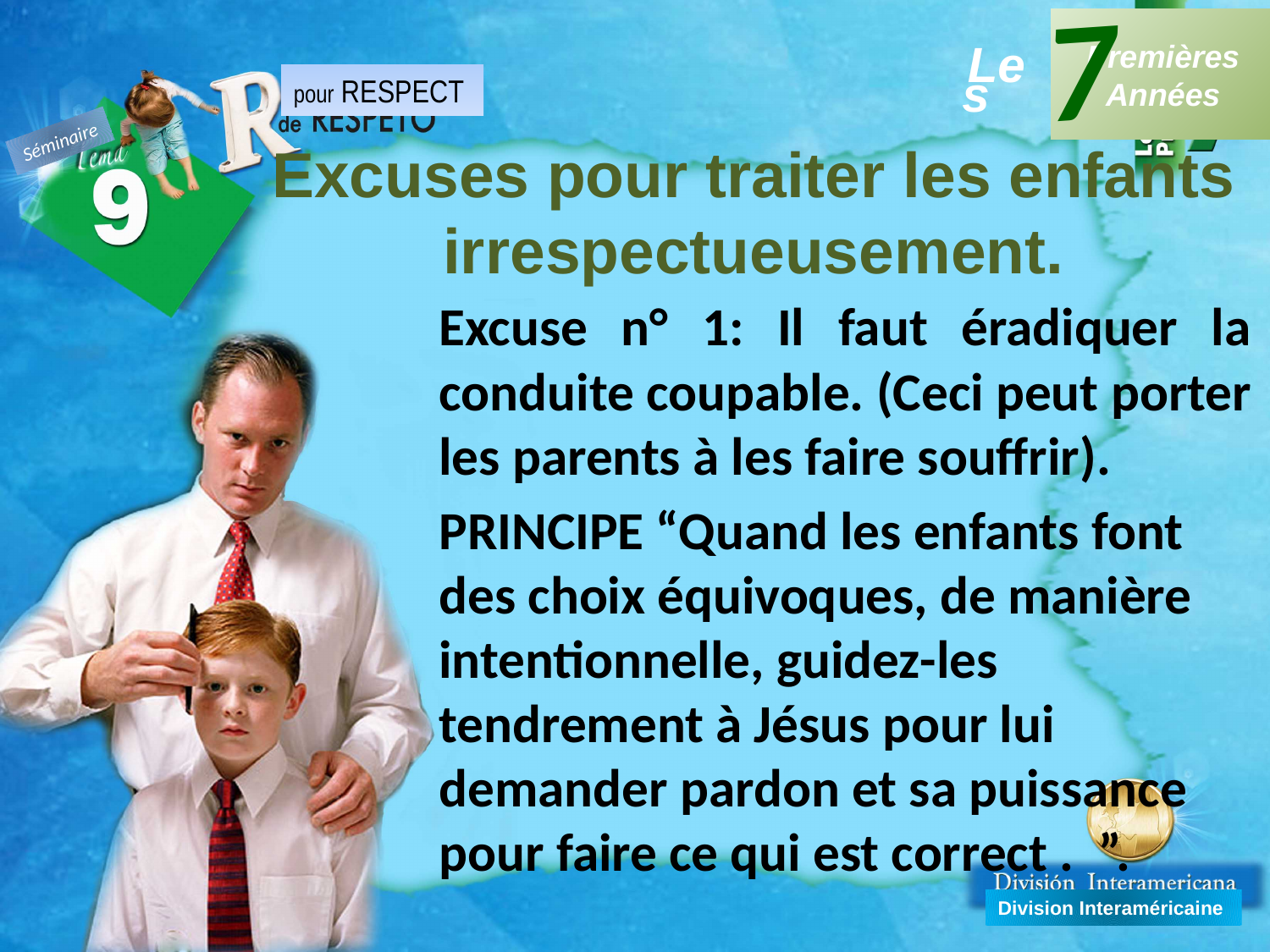

# Excuses pour traiter les enfants irrespectueusement.
	Excuse n° 1: Il faut éradiquer la conduite coupable. (Ceci peut porter les parents à les faire souffrir).
	PRINCIPE “Quand les enfants font des choix équivoques, de manière intentionnelle, guidez-les tendrement à Jésus pour lui demander pardon et sa puissance pour faire ce qui est correct .  ”.